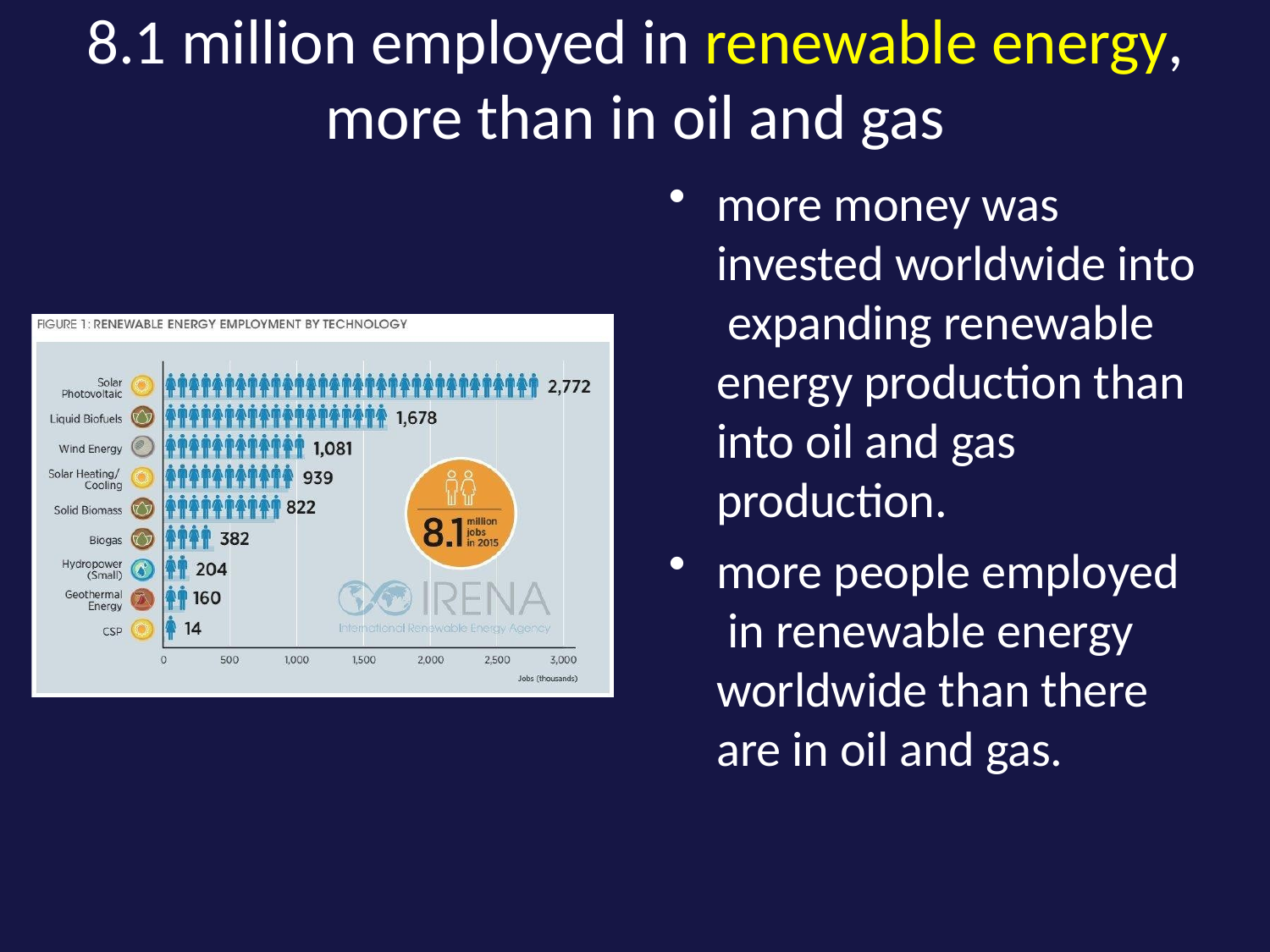

# 8.1 million employed in renewable energy,
more than in oil and gas
more money was  invested worldwide into  expanding renewable  energy production than  into oil and gas  production.
more people employed  in renewable energy  worldwide than there  are in oil and gas.